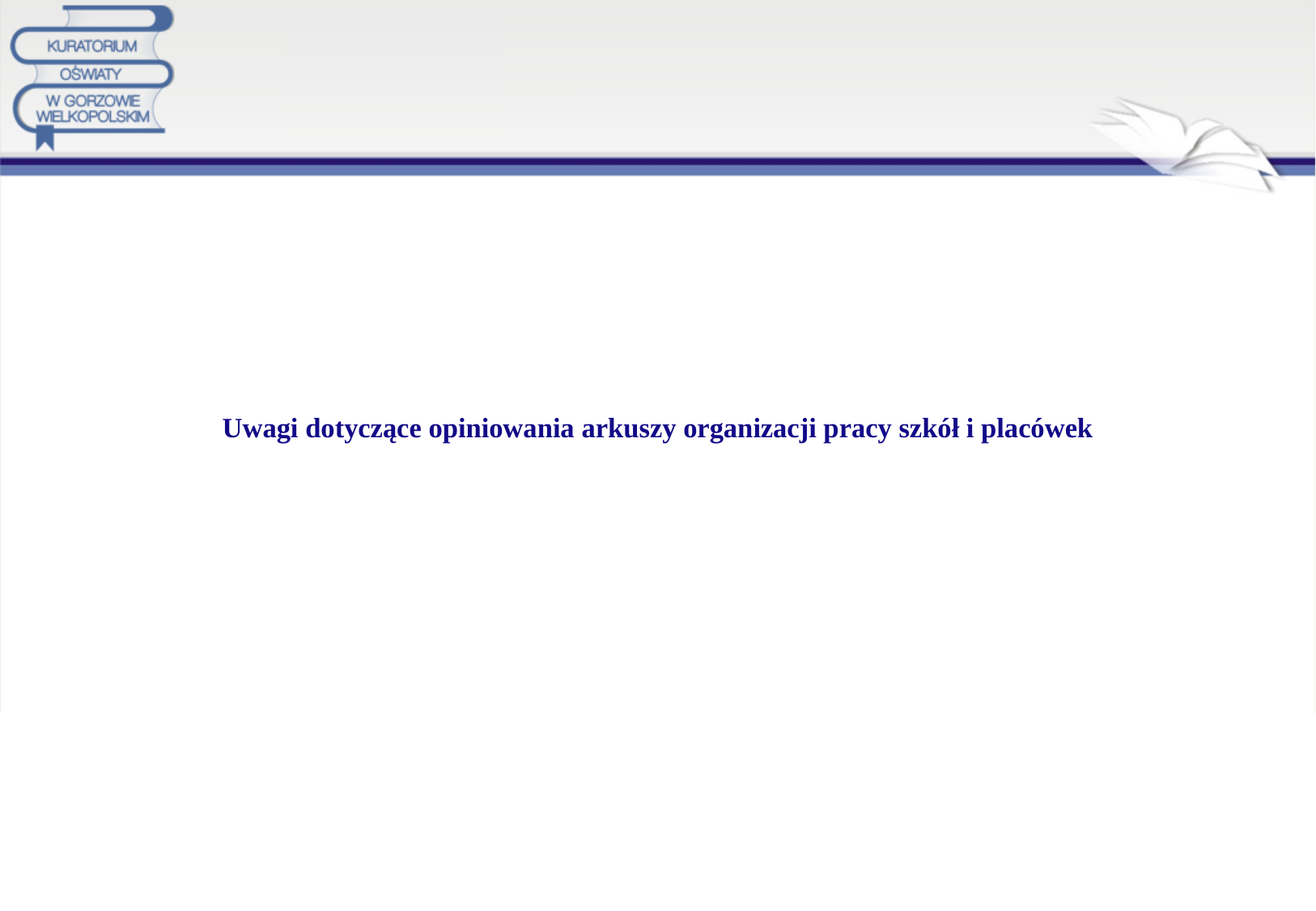

# Uwagi dotyczące opiniowania arkuszy organizacji pracy szkół i placówek